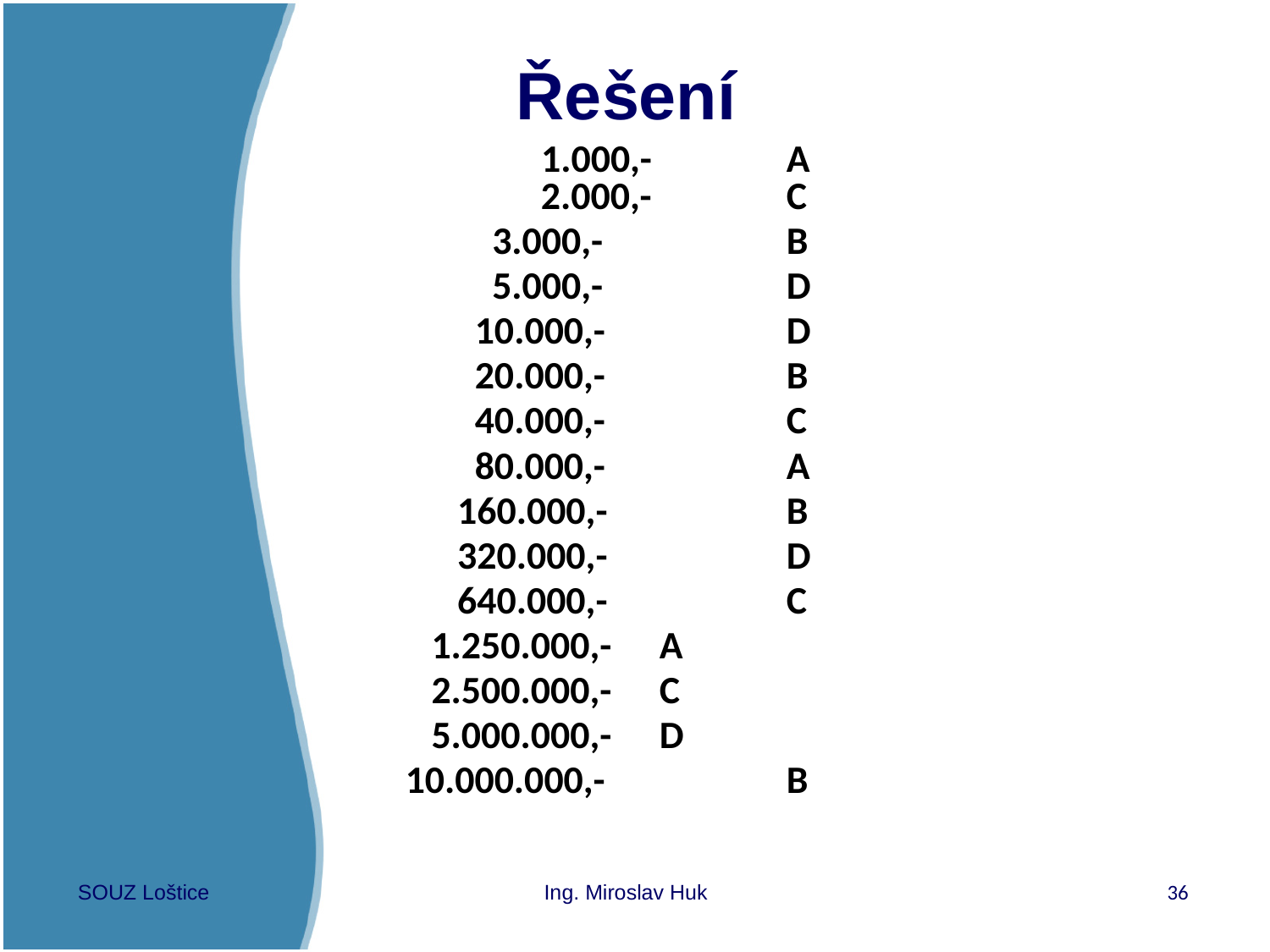

# Řešení
		 1.000,-		A		 2.000,-		C
	          3.000,-		B
	          5.000,-		D
 	        10.000,-		D
	        20.000,-		B
	        40.000,-		C
	        80.000,-		A
	      160.000,-		B
	      320.000,-		D
	      640.000,-		C
	   1.250.000,-	A
	   2.500.000,-	C
	   5.000.000,-	D
	10.000.000,-		B
SOUZ Loštice
Ing. Miroslav Huk
36